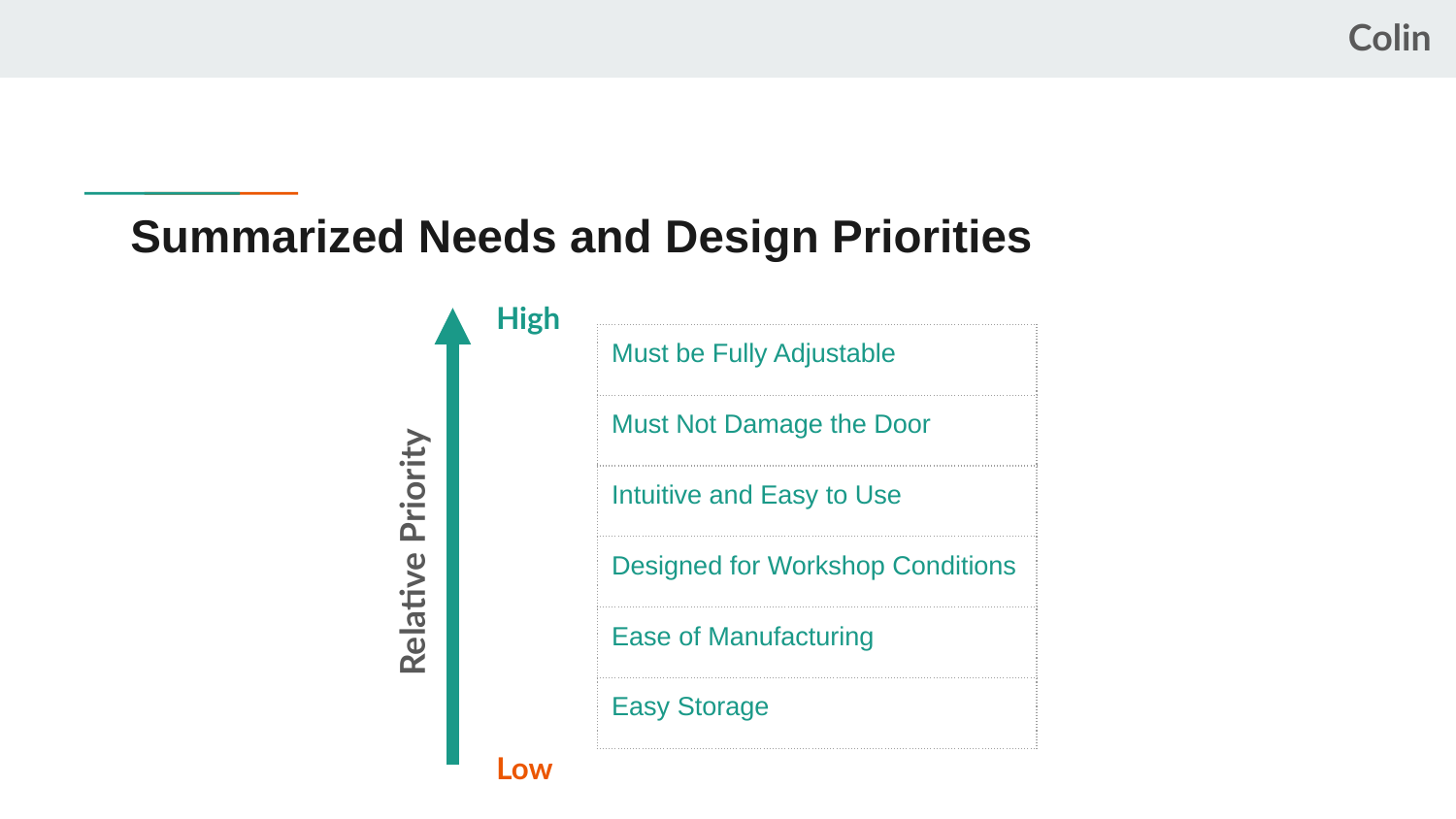

Colin
# Summarized Needs and Design Priorities
High
| Must be Fully Adjustable |
| --- |
| Must Not Damage the Door |
| Intuitive and Easy to Use |
| Designed for Workshop Conditions |
| Ease of Manufacturing |
| Easy Storage |
Relative Priority
Low